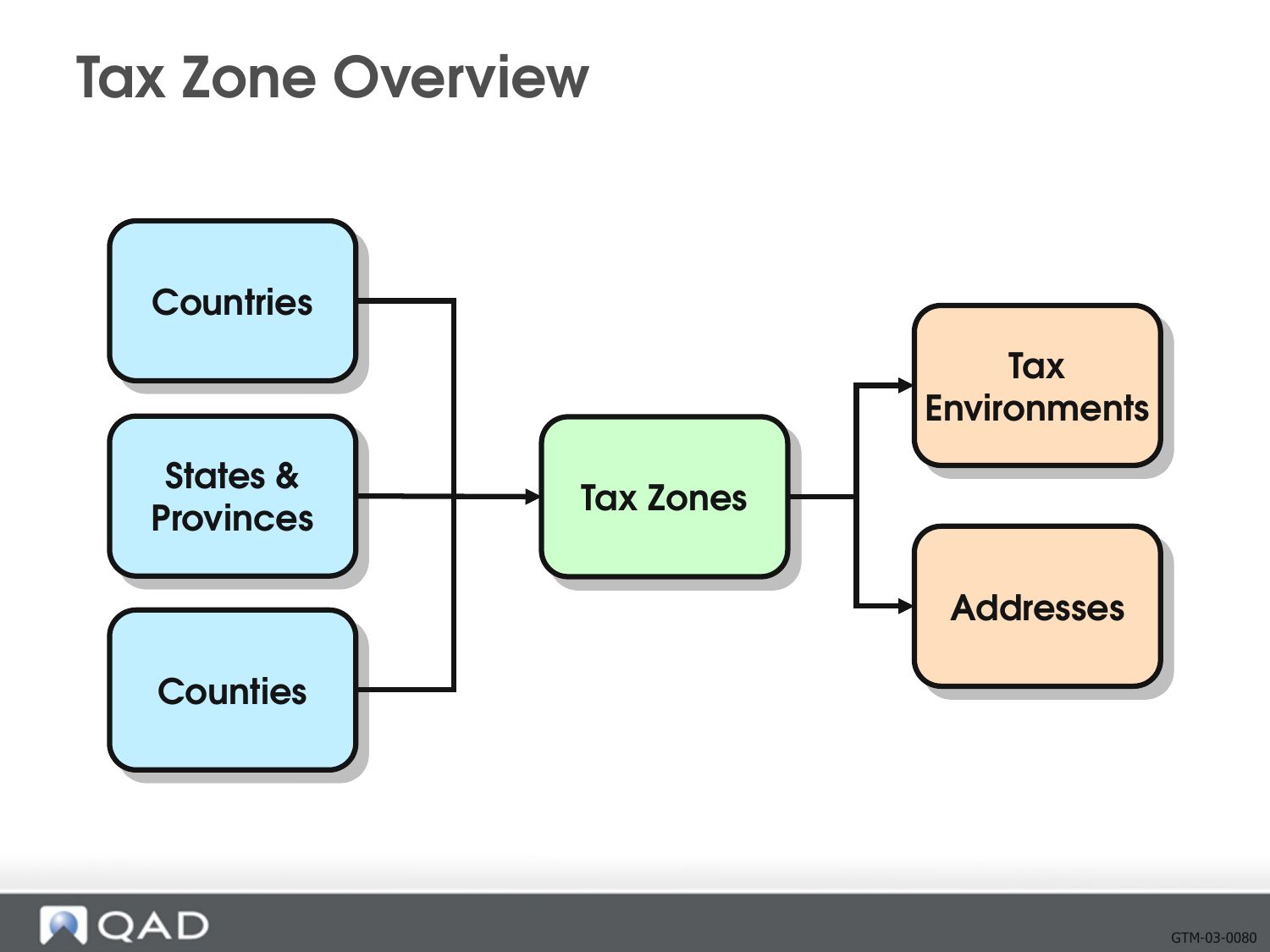

# Tax Zone Overview
Countries
Tax
Environments
States &
Provinces
Tax Zones
Addresses
Counties
GTM-03-0080